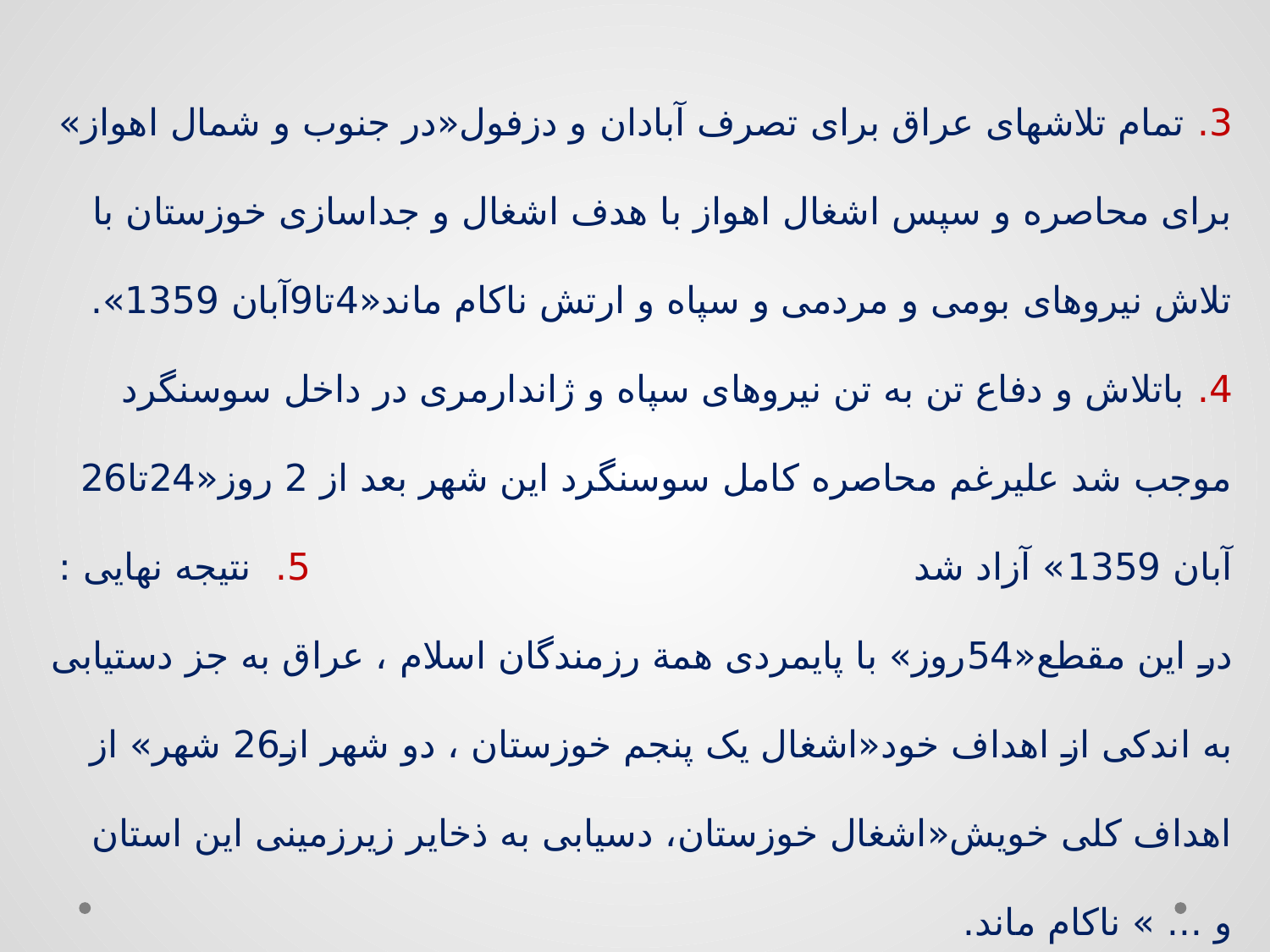

3. تمام تلاشهای عراق برای تصرف آبادان و دزفول«در جنوب و شمال اهواز» برای محاصره و سپس اشغال اهواز با هدف اشغال و جداسازی خوزستان با تلاش نیروهای بومی و مردمی و سپاه و ارتش ناکام ماند«4تا9آبان 1359».
4. باتلاش و دفاع تن به تن نیروهای سپاه و ژاندارمری در داخل سوسنگرد موجب شد علیرغم محاصره کامل سوسنگرد این شهر بعد از 2 روز«24تا26 آبان 1359» آزاد شد                                                   5.  نتیجه نهایی : در این مقطع«54روز» با پایمردی همة رزمندگان اسلام ، عراق به جز دستیابی به اندکی از اهداف خود«اشغال یک پنجم خوزستان ، دو شهر از26 شهر» از اهداف کلی خویش«اشغال خوزستان، دسیابی به ذخایر زیرزمینی این استان و ... » ناکام ماند.